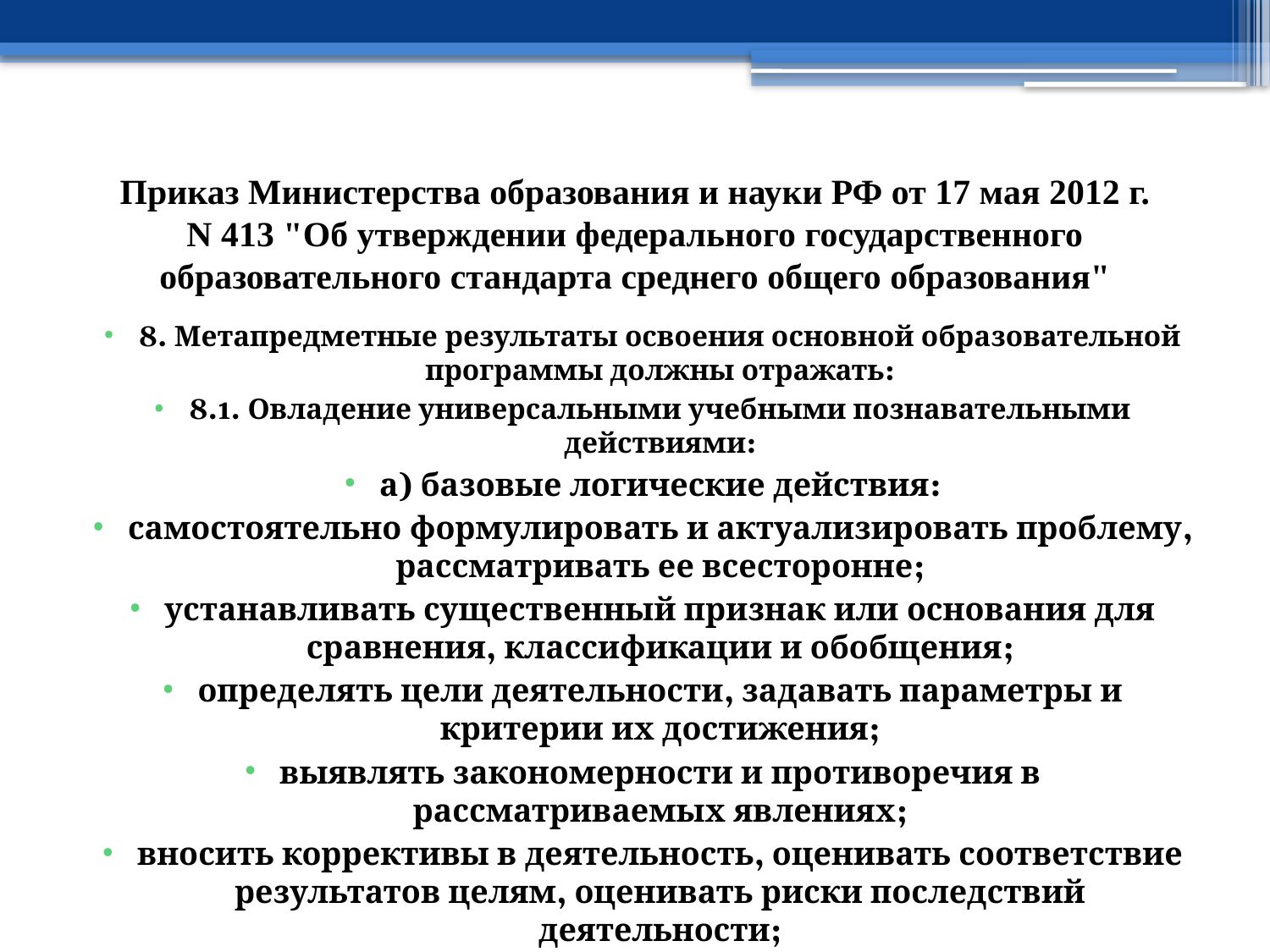

# Приказ Министерства образования и науки РФ от 17 мая 2012 г. N 413 "Об утверждении федерального государственного образовательного стандарта среднего общего образования"
8. Метапредметные результаты освоения основной образовательной программы должны отражать:
8.1. Овладение универсальными учебными познавательными действиями:
а) базовые логические действия:
самостоятельно формулировать и актуализировать проблему, рассматривать ее всесторонне;
устанавливать существенный признак или основания для сравнения, классификации и обобщения;
определять цели деятельности, задавать параметры и критерии их достижения;
выявлять закономерности и противоречия в рассматриваемых явлениях;
вносить коррективы в деятельность, оценивать соответствие результатов целям, оценивать риски последствий деятельности;
развивать креативное мышление при решении жизненных проблем;